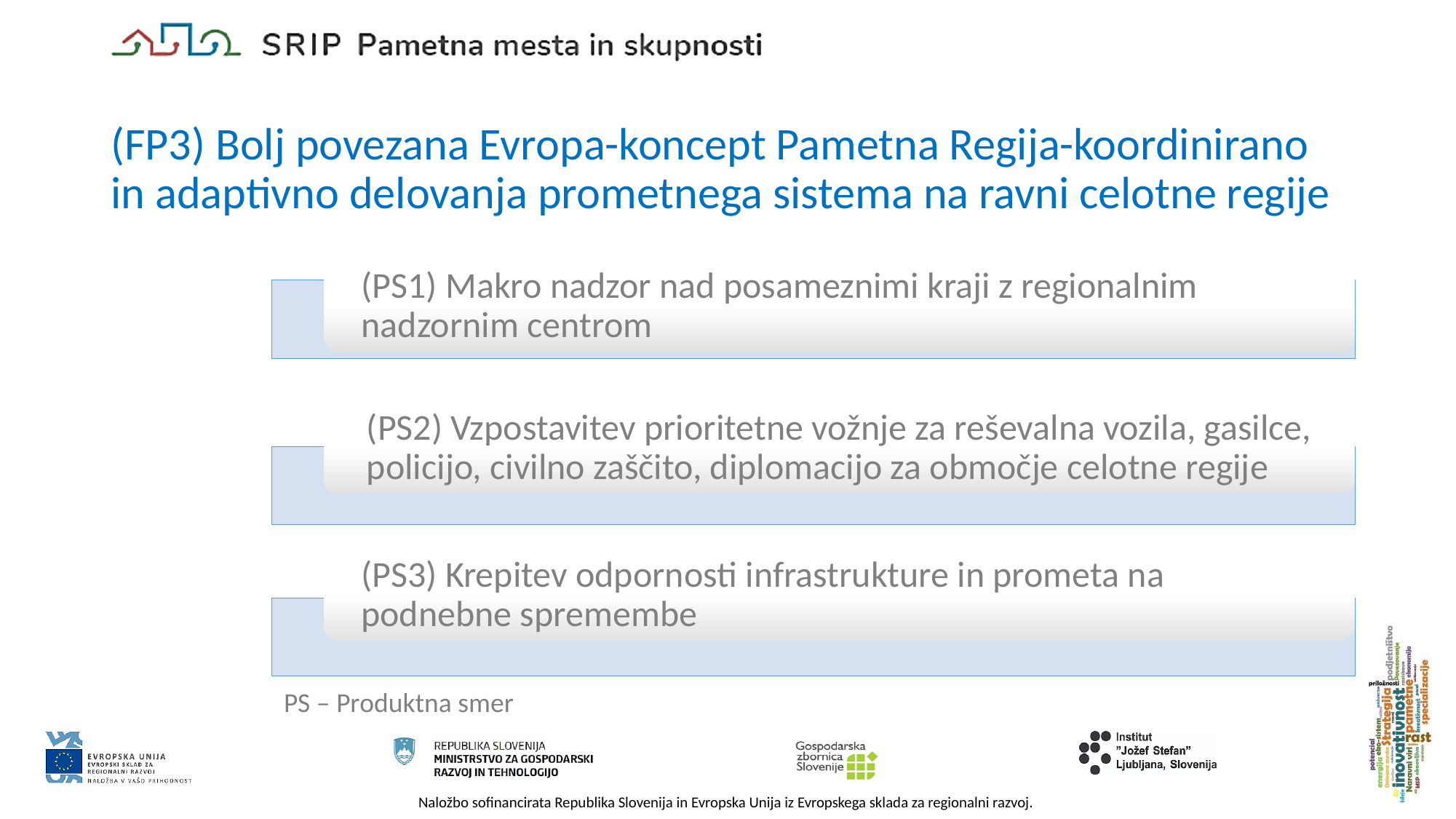

# (FP3) Bolj povezana Evropa-koncept Pametna Regija-koordinirano in adaptivno delovanja prometnega sistema na ravni celotne regije
(PS1) Makro nadzor nad posameznimi kraji z regionalnim nadzornim centrom
(PS2) Vzpostavitev prioritetne vožnje za reševalna vozila, gasilce, policijo, civilno zaščito, diplomacijo za območje celotne regije
(PS3) Krepitev odpornosti infrastrukture in prometa na podnebne spremembe
PS – Produktna smer